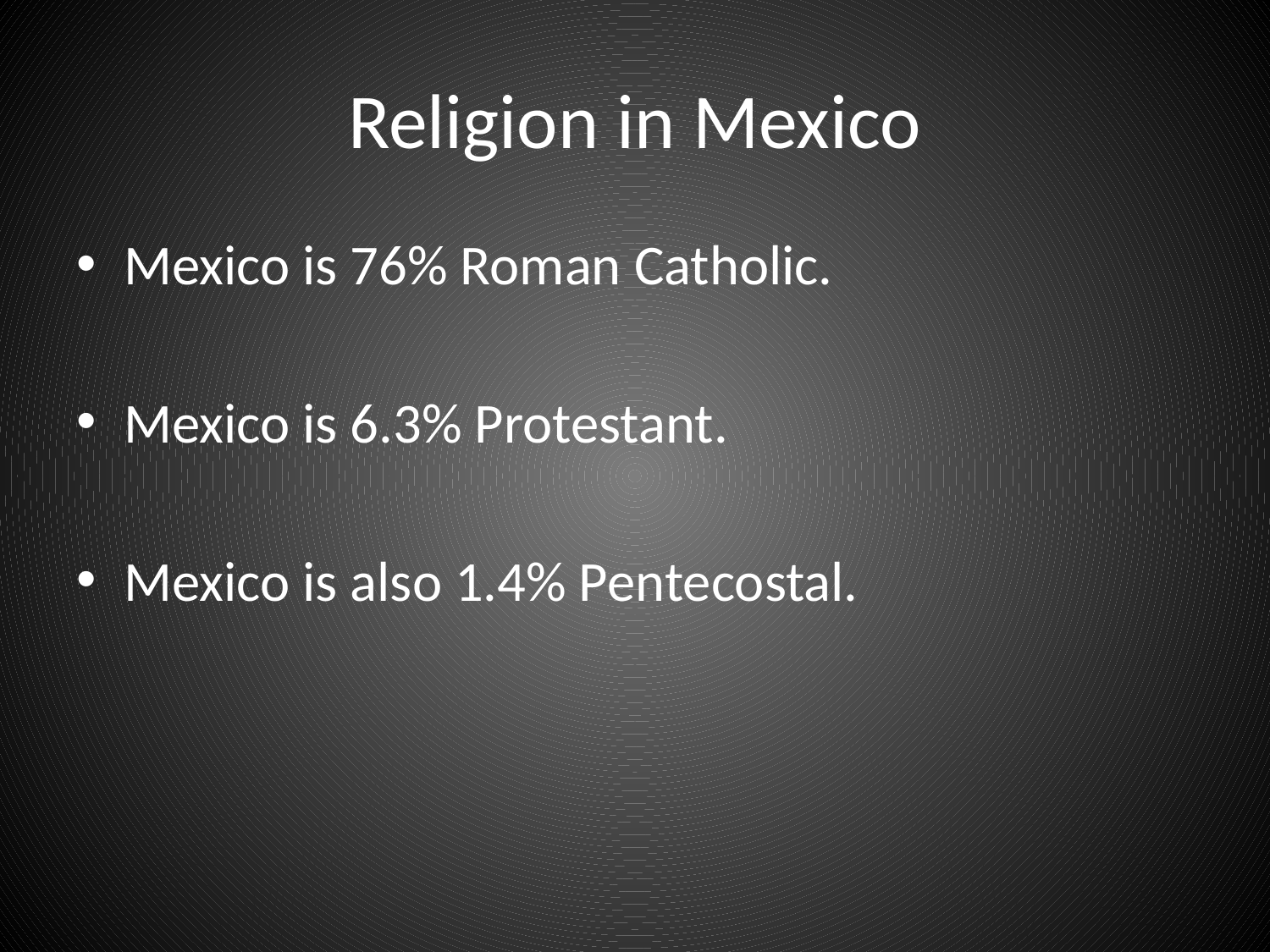

# Religion in Mexico
Mexico is 76% Roman Catholic.

Mexico is 6.3% Protestant.

Mexico is also 1.4% Pentecostal.